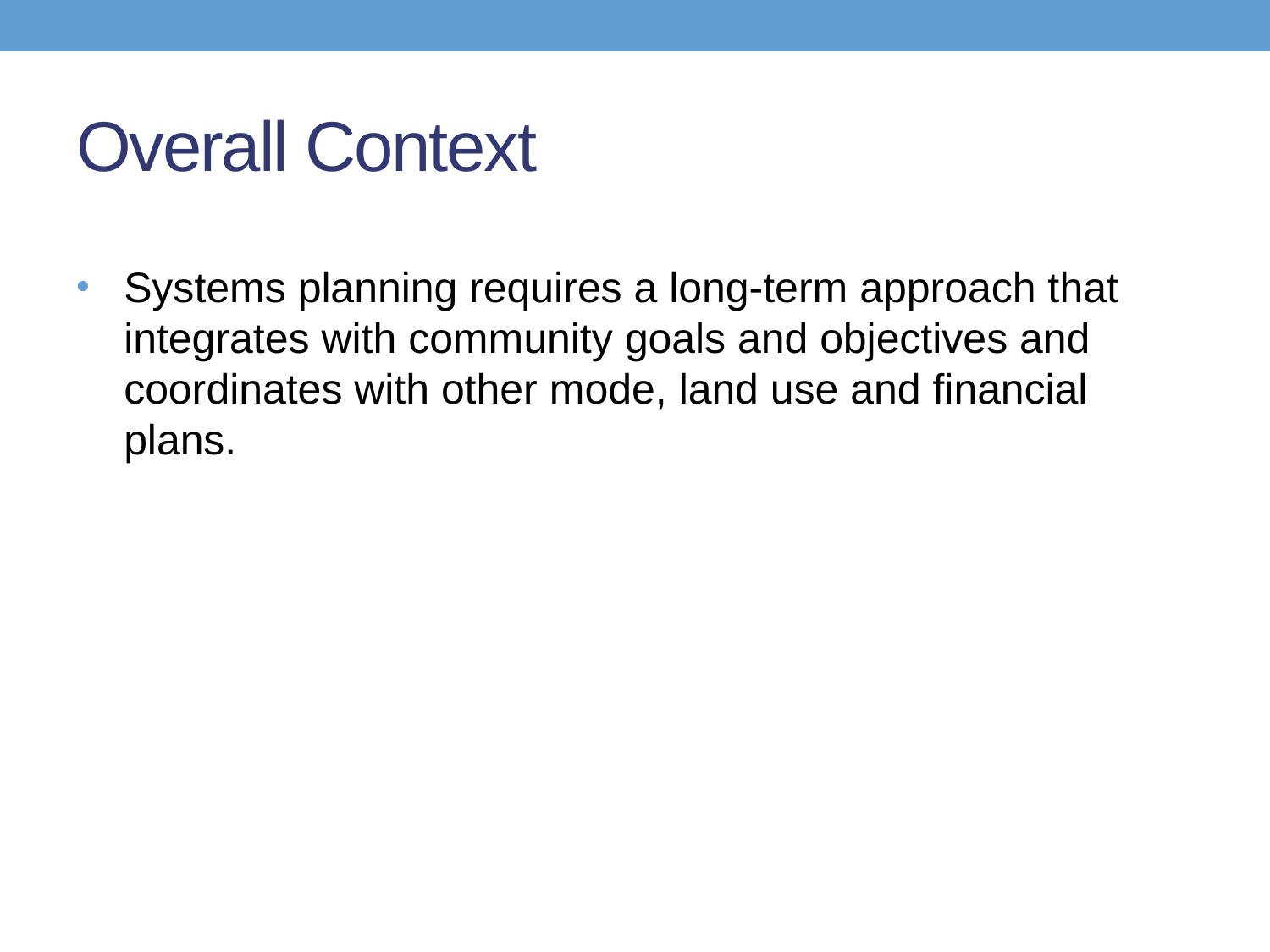

# Overall Context
Systems planning requires a long-term approach that integrates with community goals and objectives and coordinates with other mode, land use and financial plans.